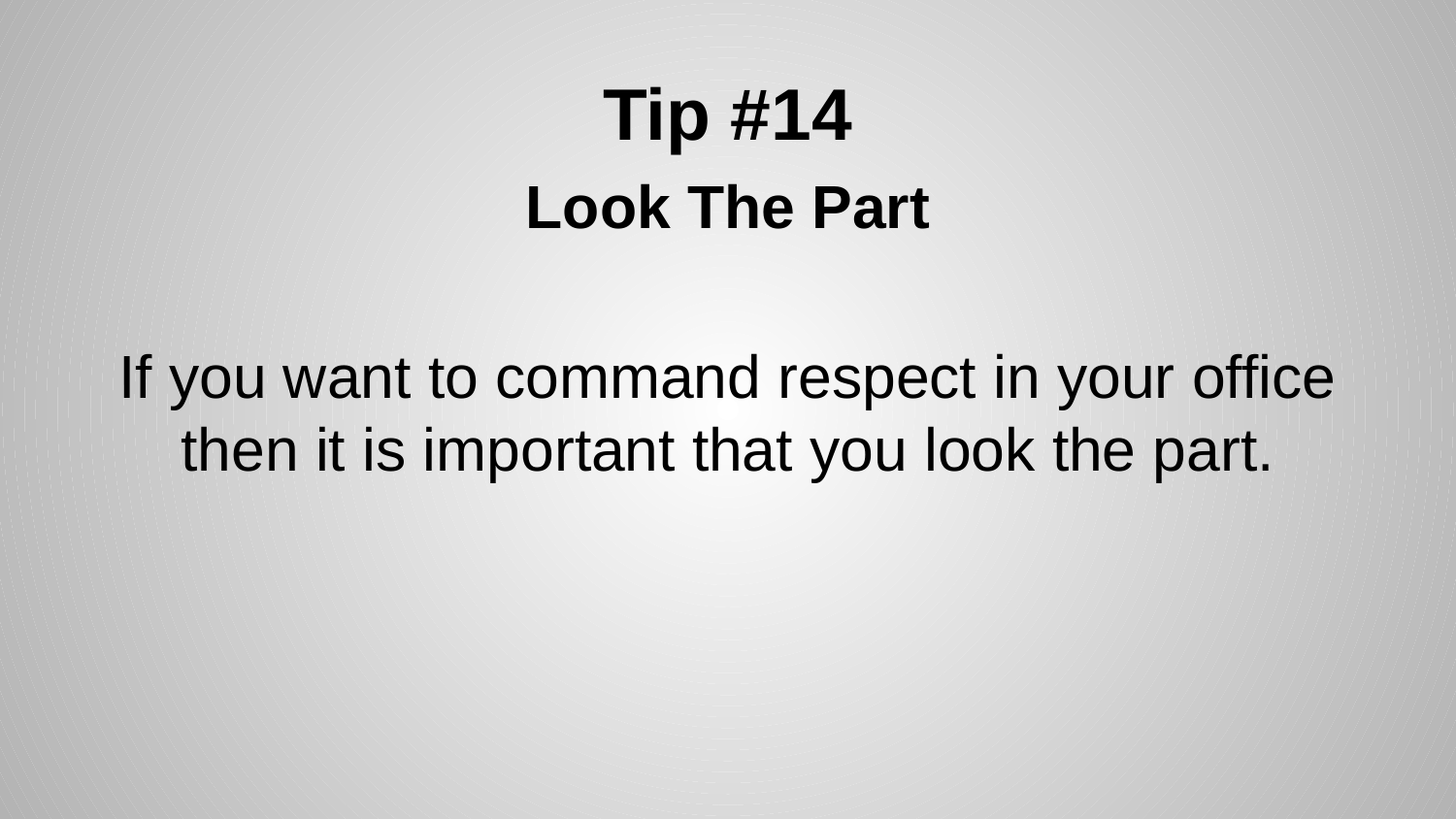

# Tip #14

Look The Part

If you want to command respect in your office then it is important that you look the part.